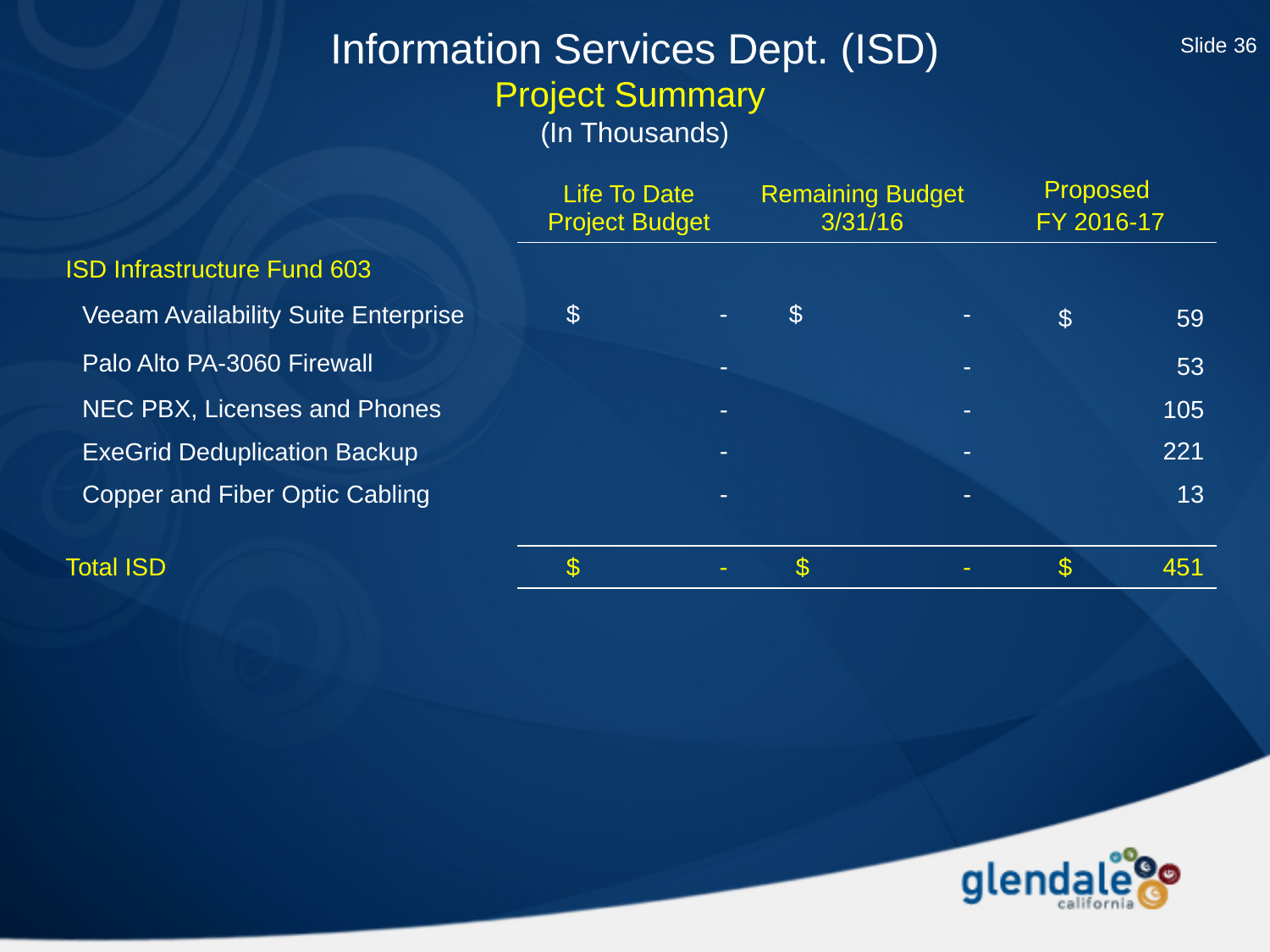

Slide 36
# Information Services Dept. (ISD) Project Summary (In Thousands)
|  | Life To Date Project Budget | Remaining Budget 3/31/16 | Proposed FY 2016-17 |
| --- | --- | --- | --- |
| ISD Infrastructure Fund 603 |  |  |  |
| Veeam Availability Suite Enterprise | $ - | $ - | $ 59 |
| Palo Alto PA-3060 Firewall | - | - | 53 |
| NEC PBX, Licenses and Phones | - | - | 105 |
| ExeGrid Deduplication Backup | - | - | 221 |
| Copper and Fiber Optic Cabling | - | - | 13 |
|  |  |  |  |
| Total ISD | $ - | $ - | $ 451 |